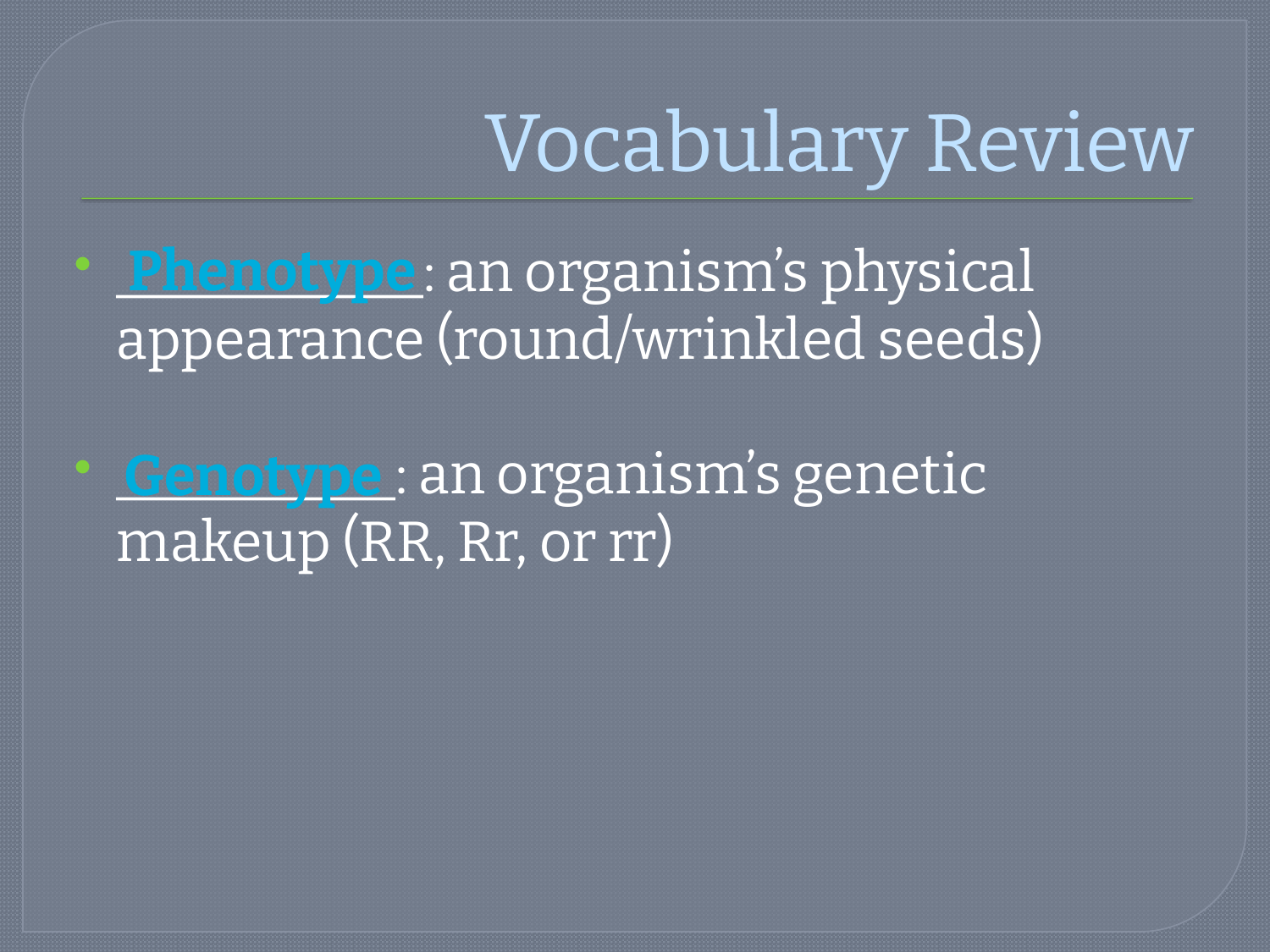

# Vocabulary Review
___________: an organism’s physical appearance (round/wrinkled seeds)

__________: an organism’s genetic makeup (RR, Rr, or rr)
Phenotype
Genotype